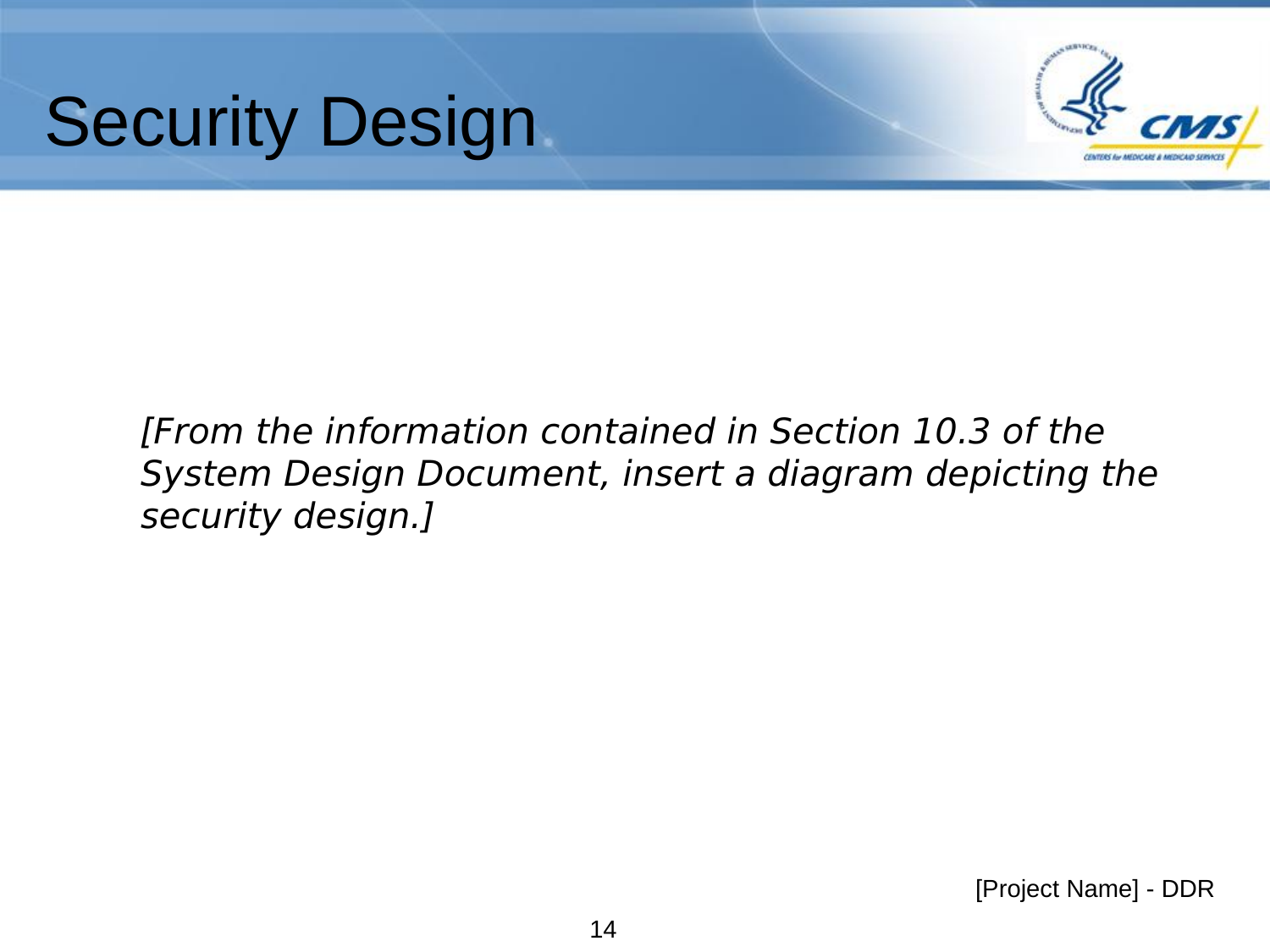

# Security Design
[From the information contained in Section 10.3 of the System Design Document, insert a diagram depicting the security design.]
[Project Name] - DDR
14